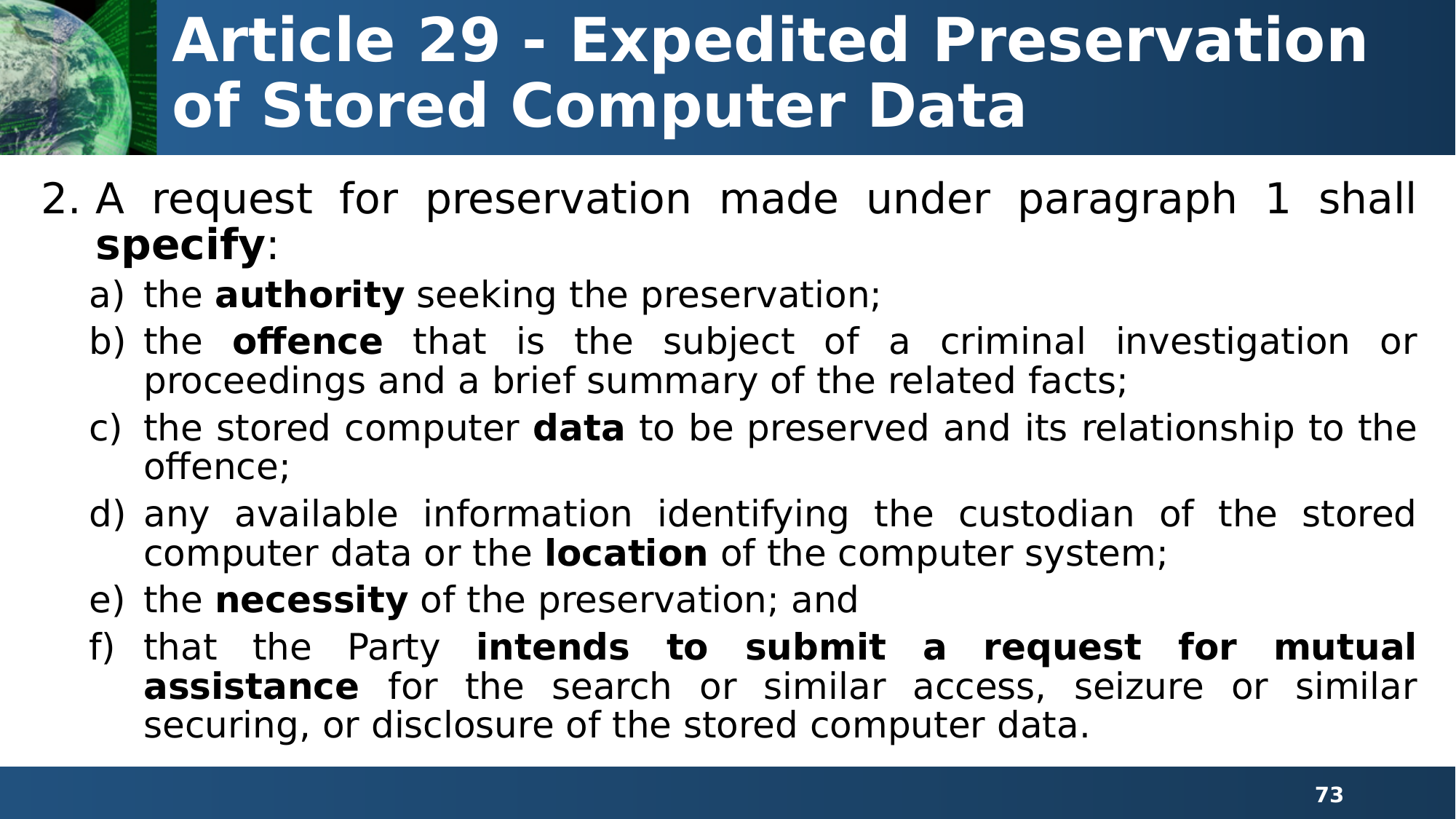

# Article 29 - Expedited Preservation of Stored Computer Data
A request for preservation made under paragraph 1 shall specify:
the authority seeking the preservation;
the offence that is the subject of a criminal investigation or proceedings and a brief summary of the related facts;
the stored computer data to be preserved and its relationship to the offence;
any available information identifying the custodian of the stored computer data or the location of the computer system;
the necessity of the preservation; and
that the Party intends to submit a request for mutual assistance for the search or similar access, seizure or similar securing, or disclosure of the stored computer data.
73